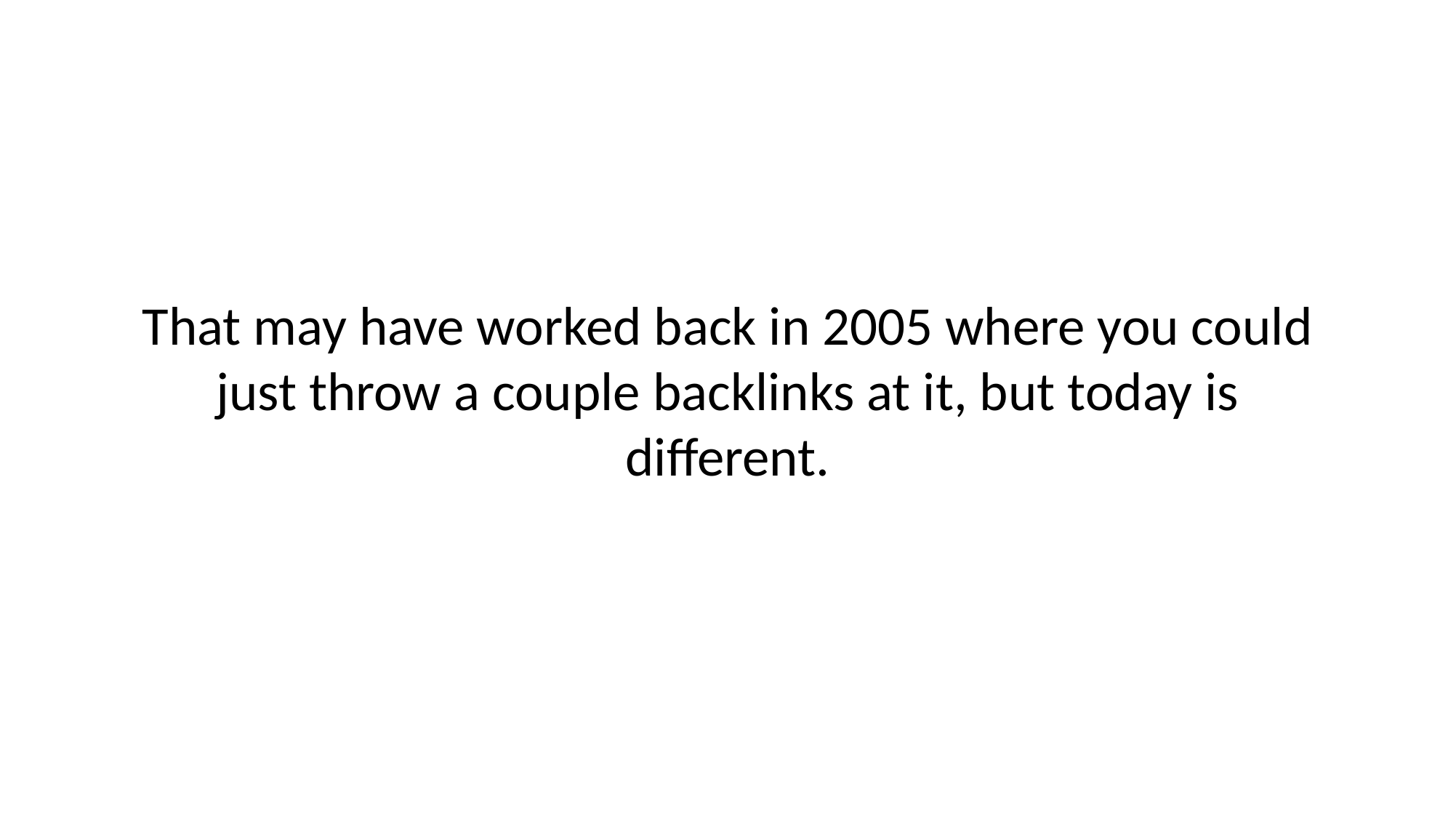

# That may have worked back in 2005 where you could just throw a couple backlinks at it, but today is different.